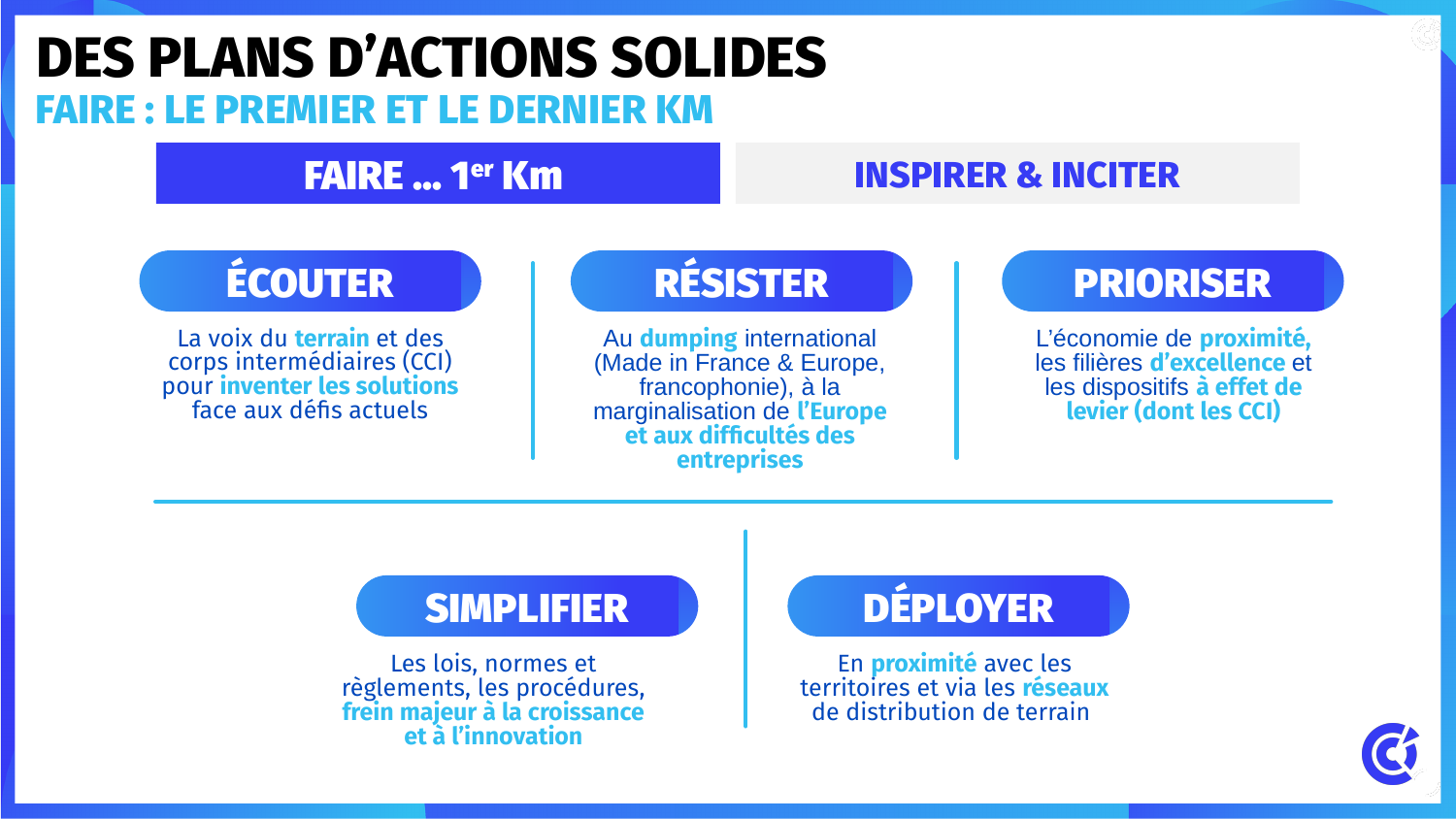

FAIRE … 1er Km
Inspirer & inciter

# DES planS d’actionS solideS
Faire : le premier et le dernier km
FAIRE … 1er Km
INSPIRER & INCITER
ÉCOUTER
RÉSISTER
PRIORISER
La voix du terrain et des corps intermédiaires (CCI) pour inventer les solutions face aux défis actuels
Au dumping international (Made in France & Europe, francophonie), à la marginalisation de l’Europe et aux difficultés des entreprises
L’économie de proximité, les filières d’excellence et les dispositifs à effet de levier (dont les CCI)
SIMPLIFIER
DÉPLOYER
Les lois, normes et règlements, les procédures, frein majeur à la croissance et à l’innovation
En proximité avec les territoires et via les réseaux de distribution de terrain